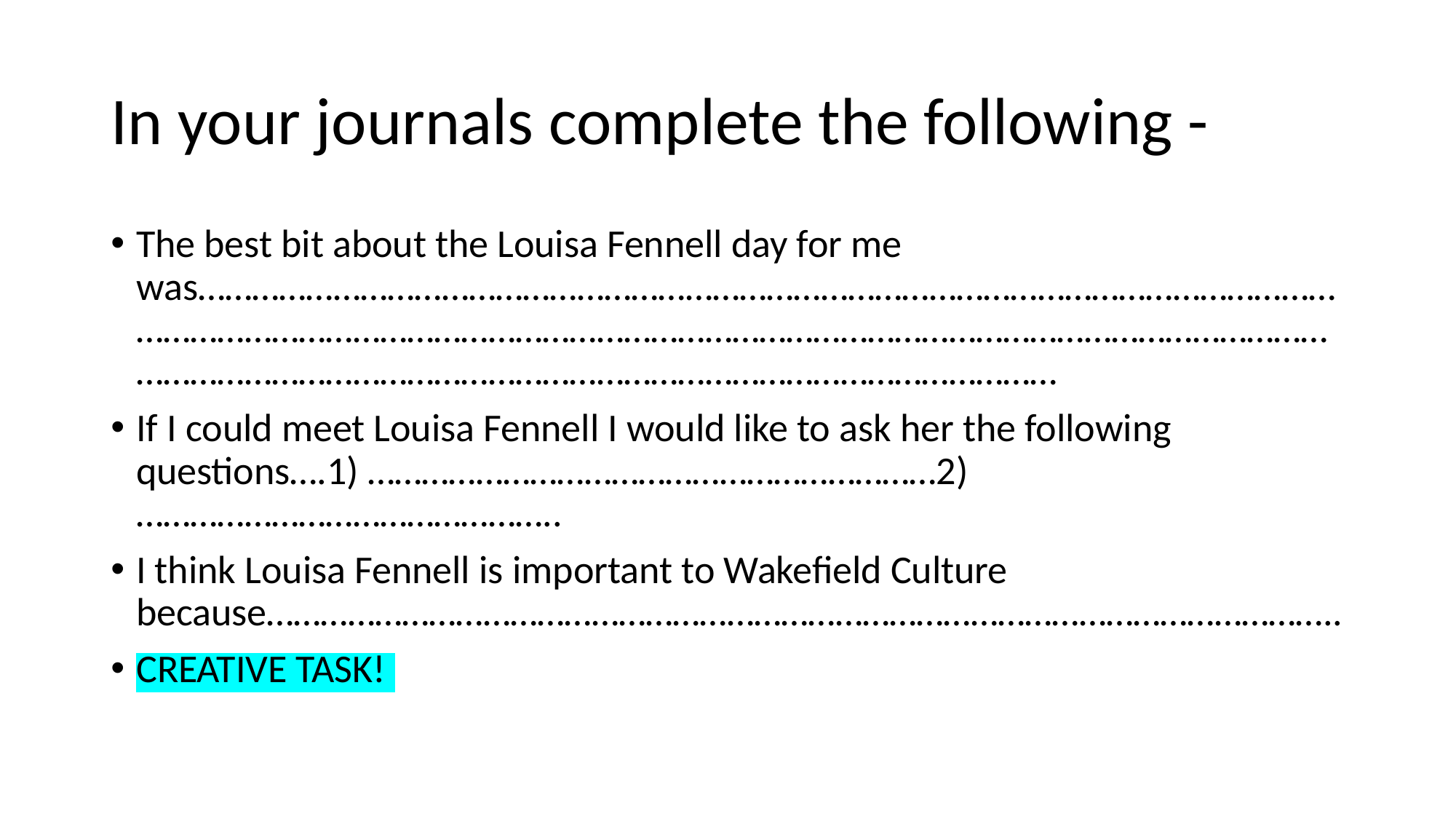

# In your journals complete the following -
The best bit about the Louisa Fennell day for me was………………………………………………………………………………………………………………………………………………………………………………………………………………………………………………………………………………………………………………………………
If I could meet Louisa Fennell I would like to ask her the following questions….1) ………………………………………………………2)………………………………………..
I think Louisa Fennell is important to Wakefield Culture because………………………………………………………………………………………………………..
CREATIVE TASK!